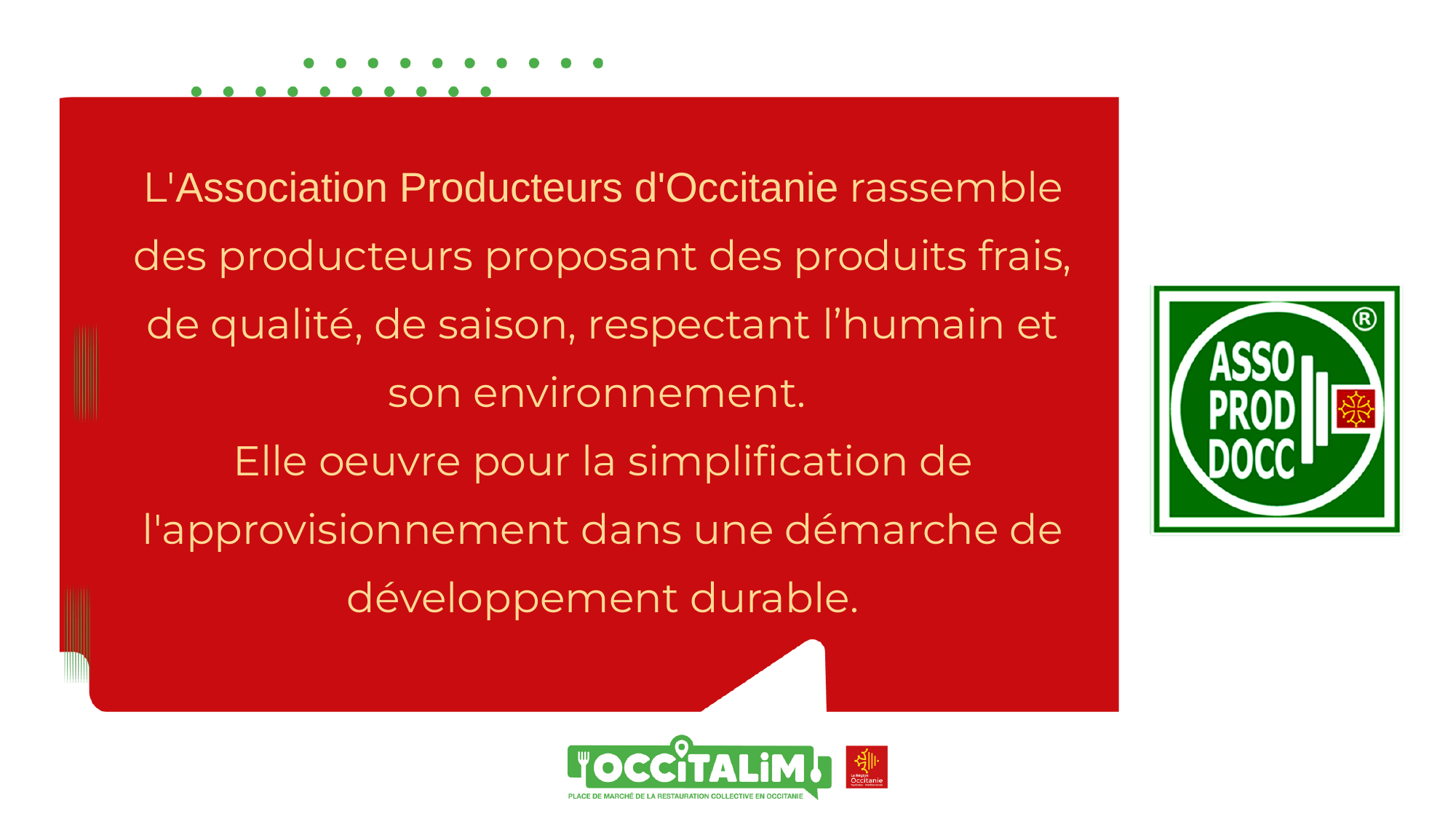

L'Association Producteurs d'Occitanie rassemble des producteurs proposant des produits frais, de qualité, de saison, respectant l’humain et son environnement.
Elle oeuvre pour la simplification de l'approvisionnement dans une démarche de développement durable.